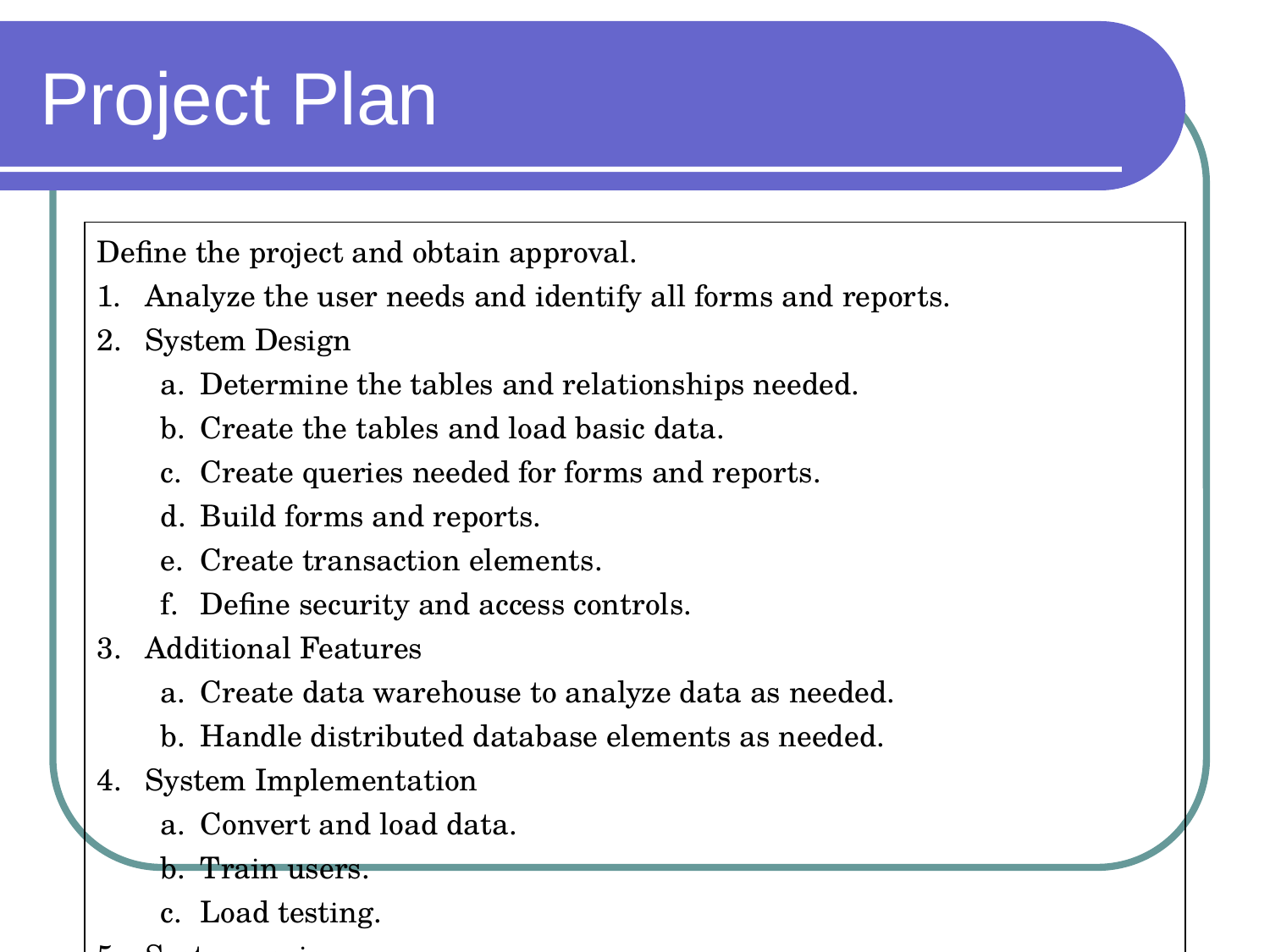

# Project Plan
| Define the project and obtain approval. Analyze the user needs and identify all forms and reports. System Design Determine the tables and relationships needed. Create the tables and load basic data. Create queries needed for forms and reports. Build forms and reports. Create transaction elements. Define security and access controls. Additional Features Create data warehouse to analyze data as needed. Handle distributed database elements as needed. System Implementation Convert and load data. Train users. Load testing. System review |
| --- |